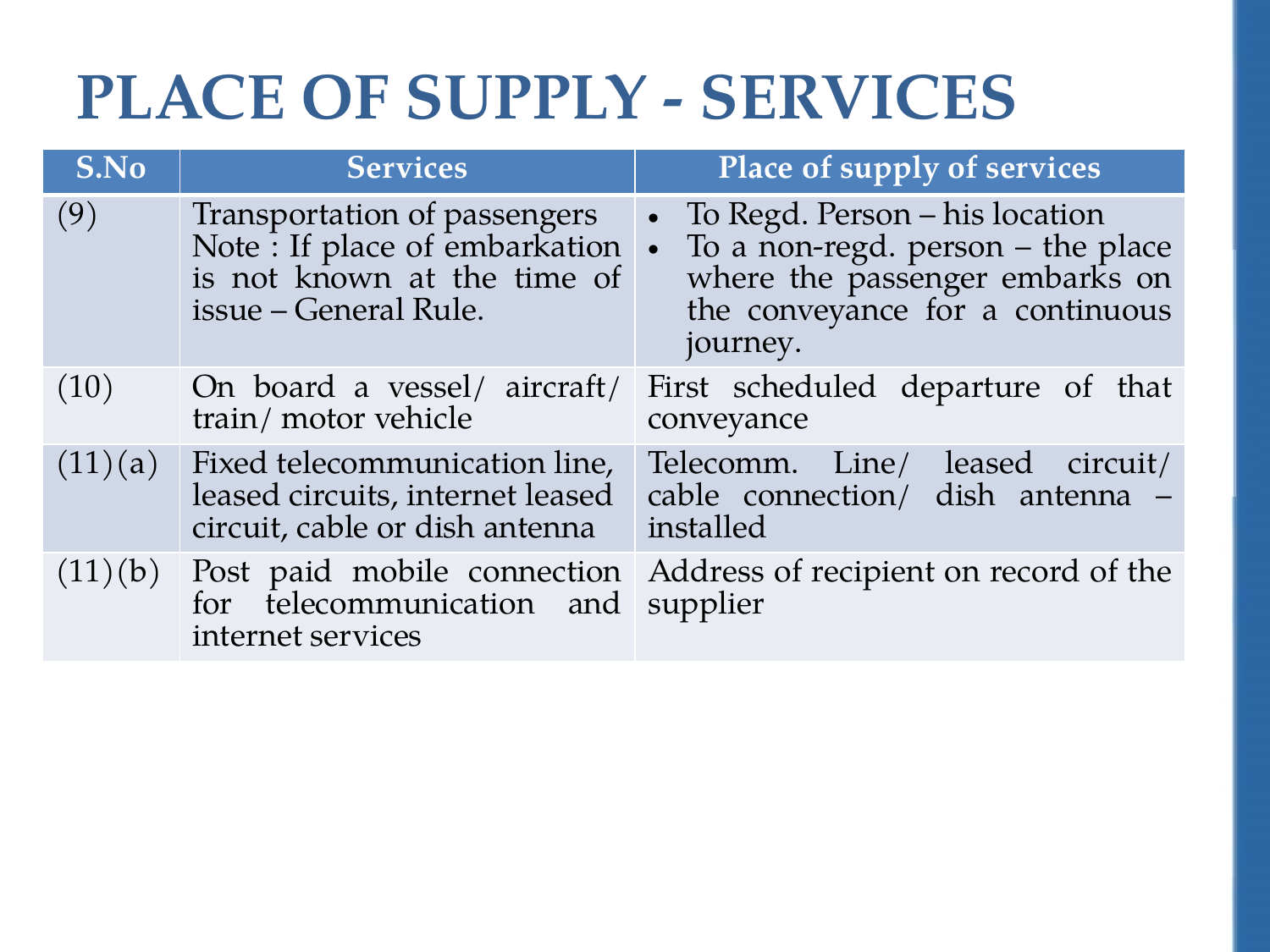

Place of Supply - Services
| S.No | Services | Place of supply of services |
| --- | --- | --- |
| (9) | Transportation of passengers Note : If place of embarkation is not known at the time of issue – General Rule. | To Regd. Person – his location To a non-regd. person – the place where the passenger embarks on the conveyance for a continuous journey. |
| (10) | On board a vessel/ aircraft/ train/ motor vehicle | First scheduled departure of that conveyance |
| (11)(a) | Fixed telecommunication line, leased circuits, internet leased circuit, cable or dish antenna | Telecomm. Line/ leased circuit/ cable connection/ dish antenna – installed |
| (11)(b) | Post paid mobile connection for telecommunication and internet services | Address of recipient on record of the supplier |